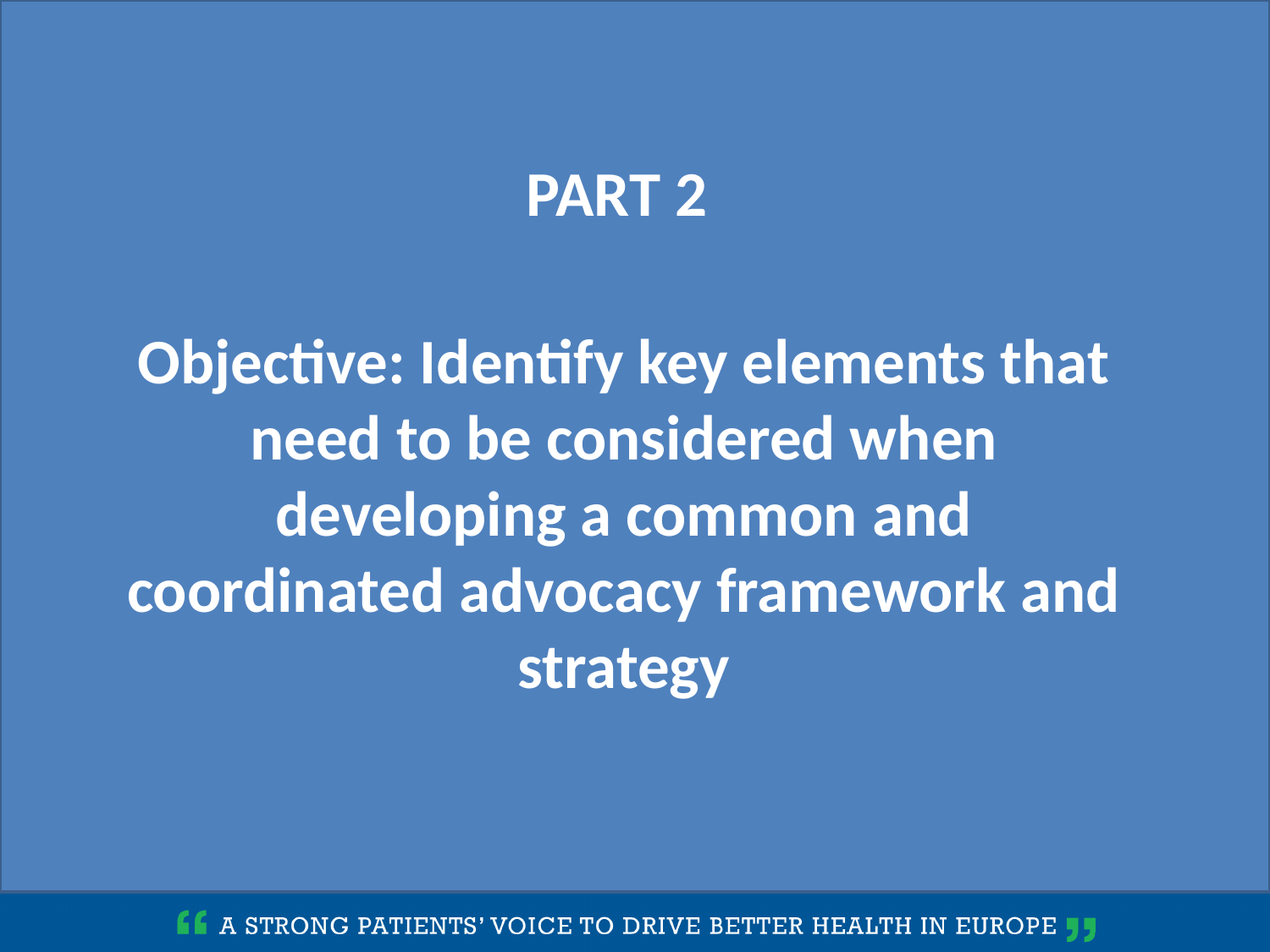

PART 2

Objective: Identify key elements that need to be considered when developing a common and coordinated advocacy framework and strategy